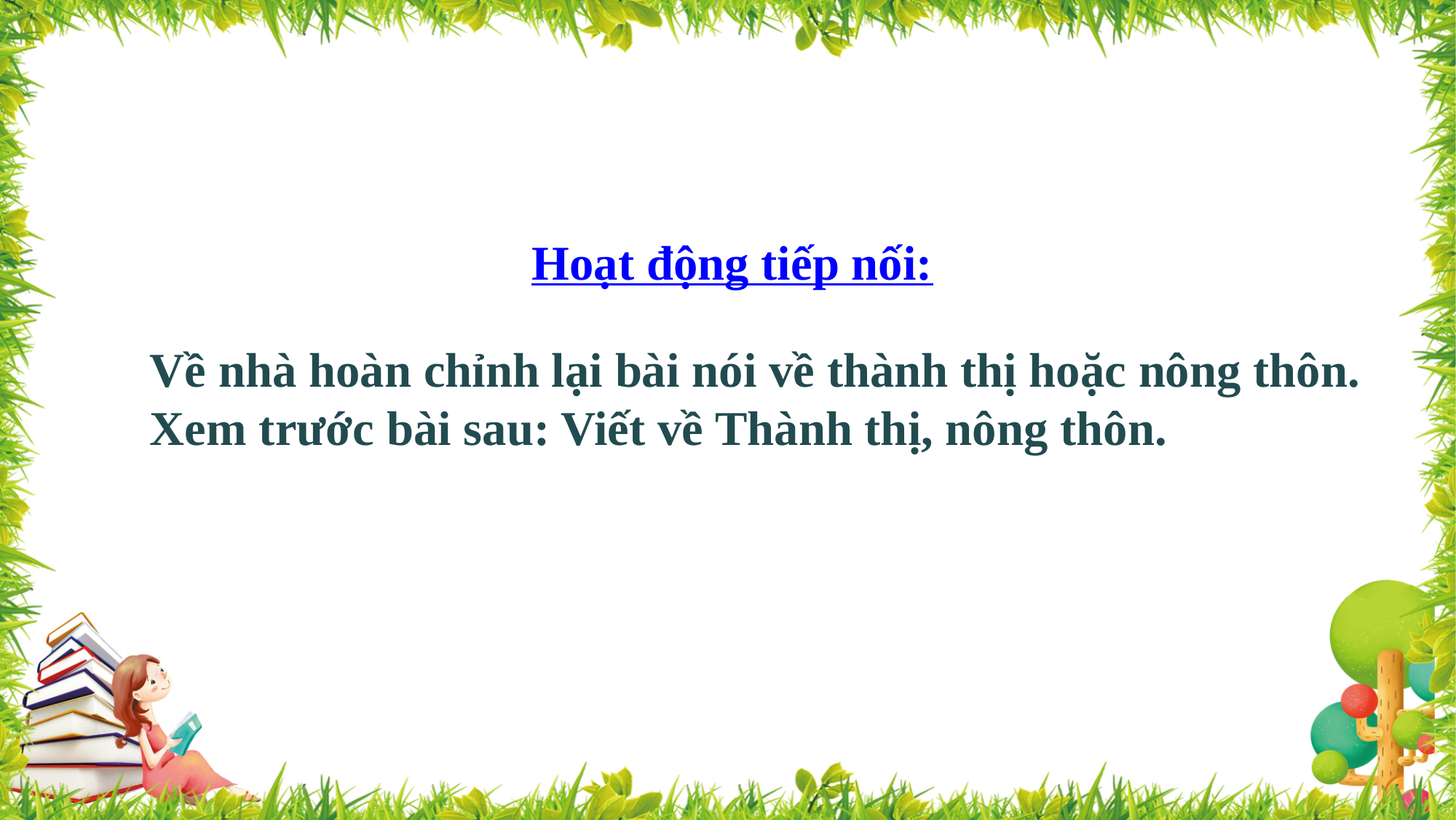

Hoạt động tiếp nối:
Về nhà hoàn chỉnh lại bài nói về thành thị hoặc nông thôn.
Xem trước bài sau: Viết về Thành thị, nông thôn.